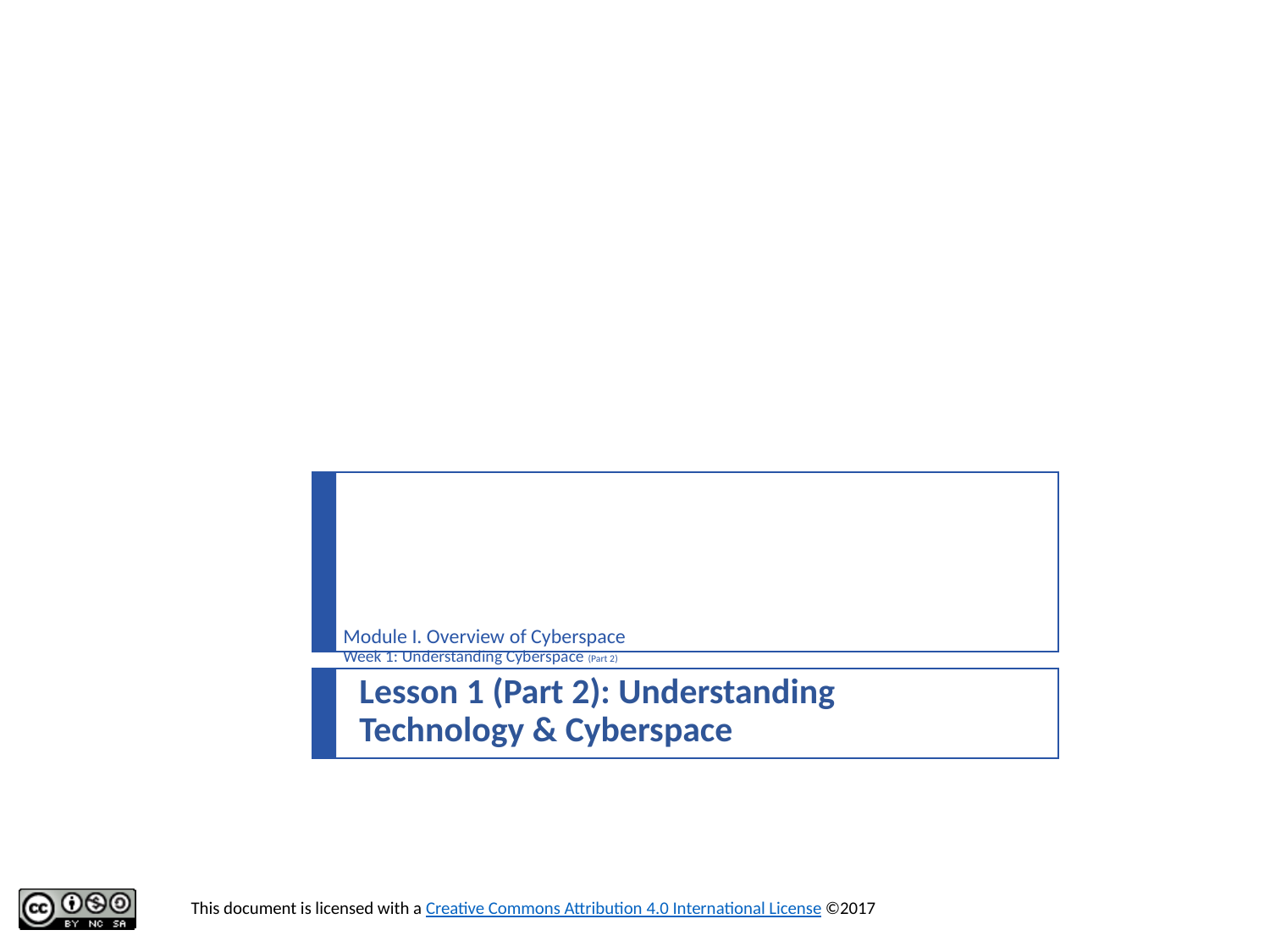

# Module I. Overview of Cyberspace Week 1: Understanding Cyberspace (Part 2)
Lesson 1 (Part 2): Understanding Technology & Cyberspace